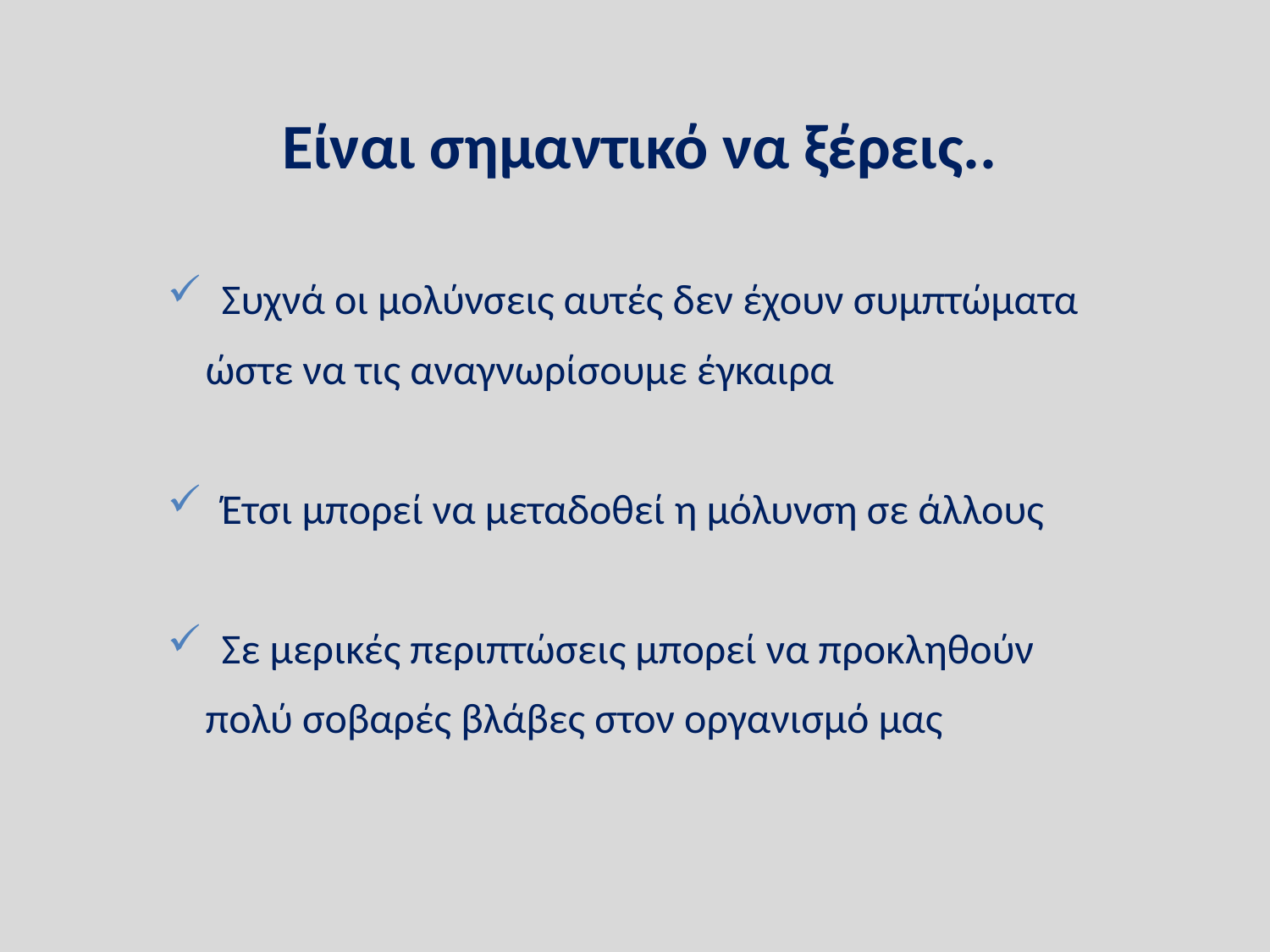

Είναι σημαντικό να ξέρεις..
  Συχνά οι μολύνσεις αυτές δεν έχουν συμπτώματα
    ώστε να τις αναγνωρίσουμε έγκαιρα

  Έτσι μπορεί να μεταδοθεί η μόλυνση σε άλλους

  Σε μερικές περιπτώσεις μπορεί να προκληθούν
    πολύ σοβαρές βλάβες στον οργανισμό μας